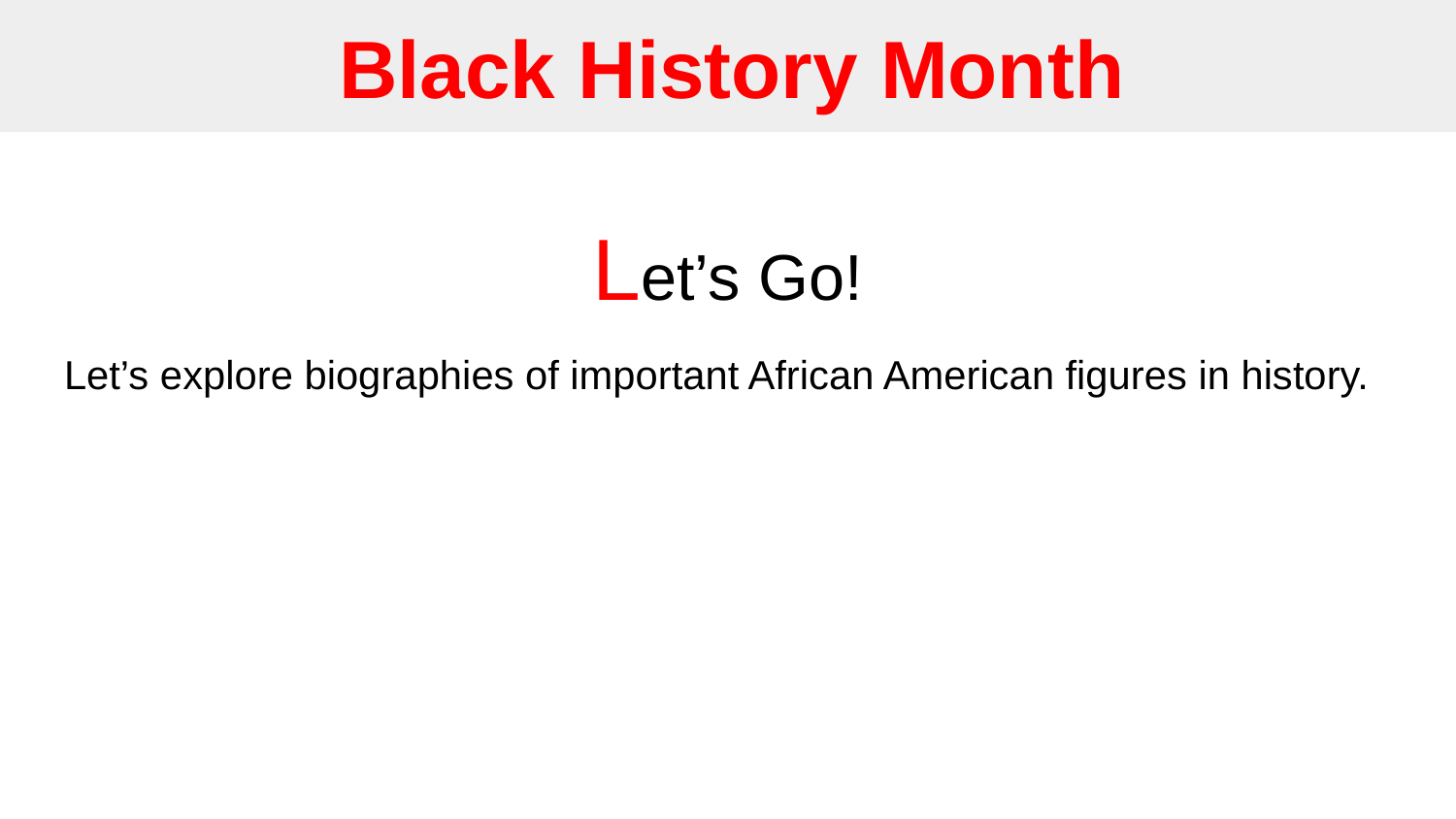

# Black History Month
Let’s Go!
Let’s explore biographies of important African American figures in history.